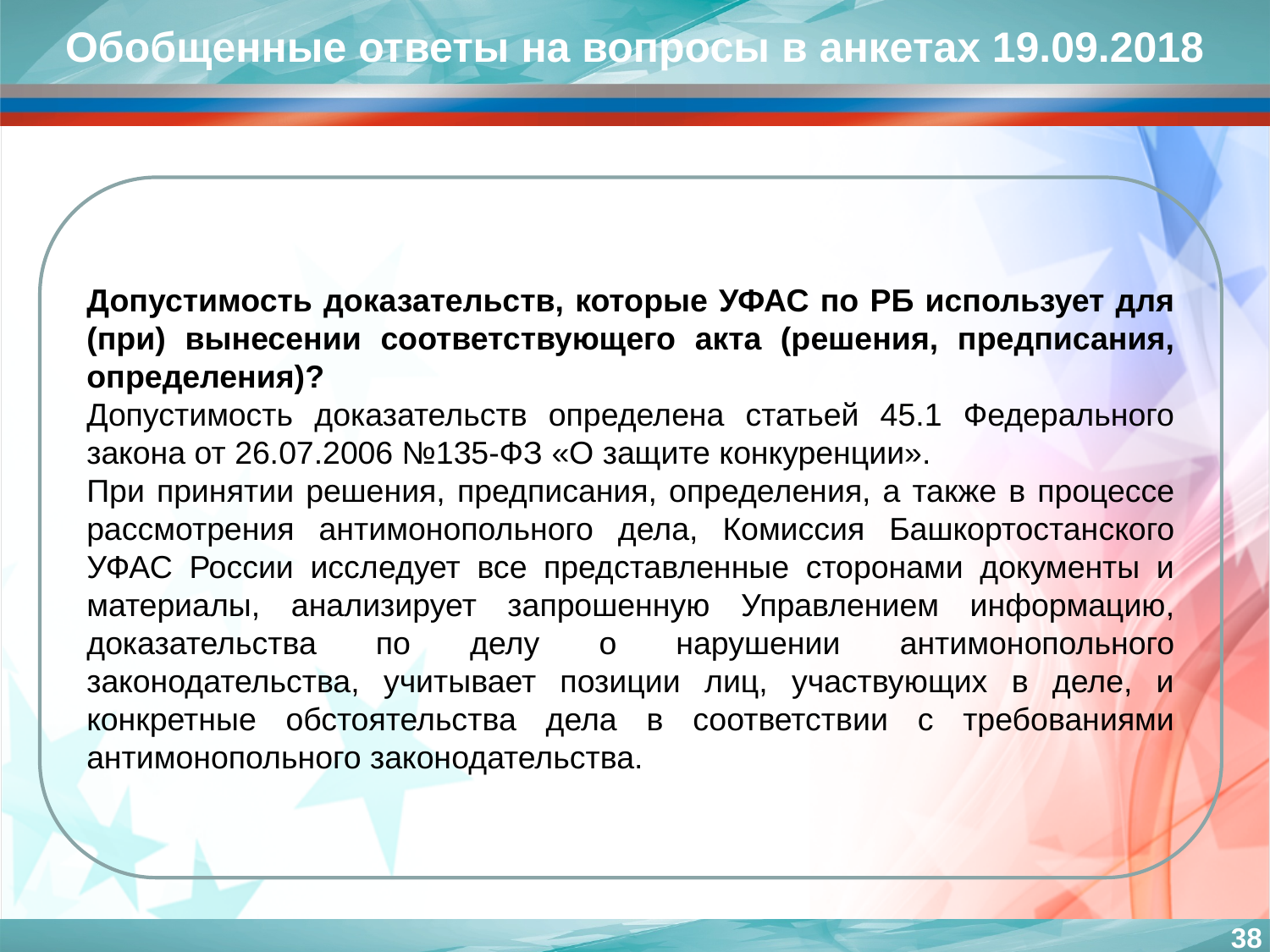

Обобщенные ответы на вопросы в анкетах 19.09.2018

Допустимость доказательств, которые УФАС по РБ использует для (при) вынесении соответствующего акта (решения, предписания, определения)?
Допустимость доказательств определена статьей 45.1 Федерального закона от 26.07.2006 №135-ФЗ «О защите конкуренции».
При принятии решения, предписания, определения, а также в процессе рассмотрения антимонопольного дела, Комиссия Башкортостанского УФАС России исследует все представленные сторонами документы и материалы, анализирует запрошенную Управлением информацию, доказательства по делу о нарушении антимонопольного законодательства, учитывает позиции лиц, участвующих в деле, и конкретные обстоятельства дела в соответствии с требованиями антимонопольного законодательства.
38